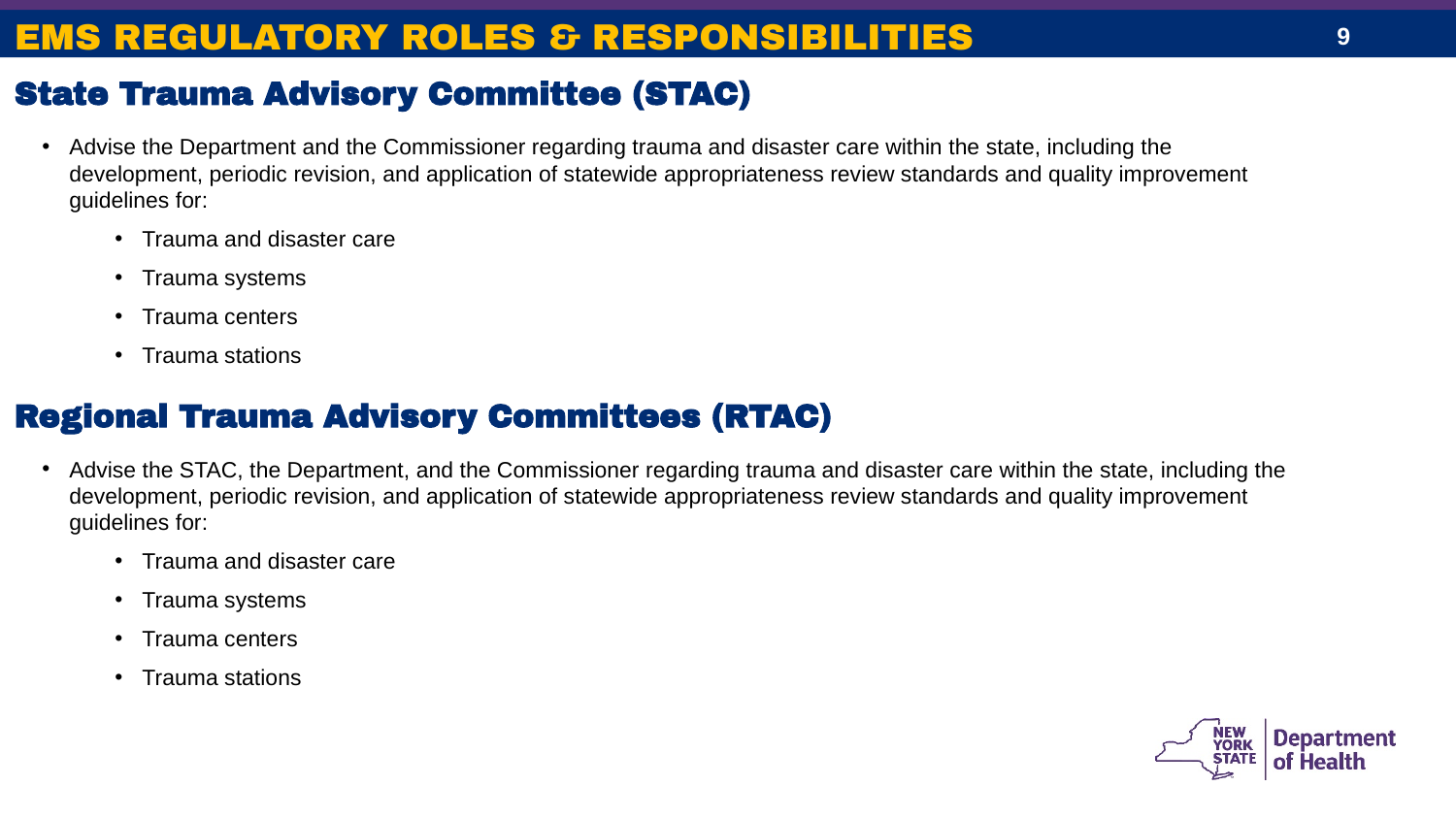

EMS REGULATORY ROLES & RESPONSIBILITIES
State Trauma Advisory Committee (STAC)
Advise the Department and the Commissioner regarding trauma and disaster care within the state, including the development, periodic revision, and application of statewide appropriateness review standards and quality improvement guidelines for:
Trauma and disaster care
Trauma systems
Trauma centers
Trauma stations
Regional Trauma Advisory Committees (RTAC)
Advise the STAC, the Department, and the Commissioner regarding trauma and disaster care within the state, including the development, periodic revision, and application of statewide appropriateness review standards and quality improvement guidelines for:
Trauma and disaster care
Trauma systems
Trauma centers
Trauma stations